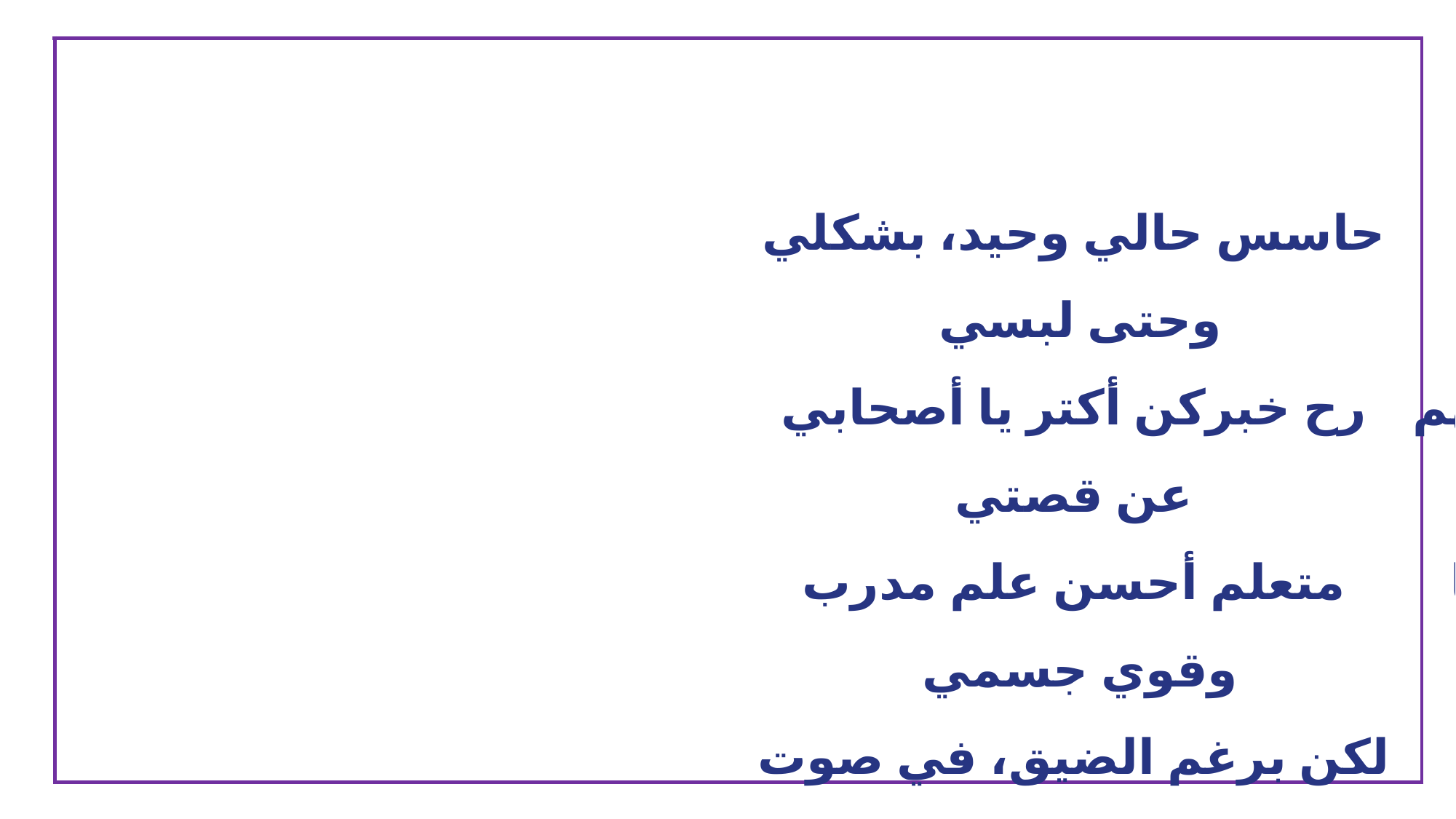

حاسس حالي وحيد، بشكلي وحتى لبسي
رح خبركن أكتر يا أصحابي عن قصتي
متعلم أحسن علم مدرب وقوي جسمي
لكن برغم الضيق، في صوت بقلبي قلي

قاعد لوحدي، ببلد جديد مسبي
عم يحكوا لغة صعبي، ما بفهم ولا كلمة
أنا إسمي دانيال... حلو وما حدا قدي
فجأة صرت أسير، غيرولي حتى إسمي